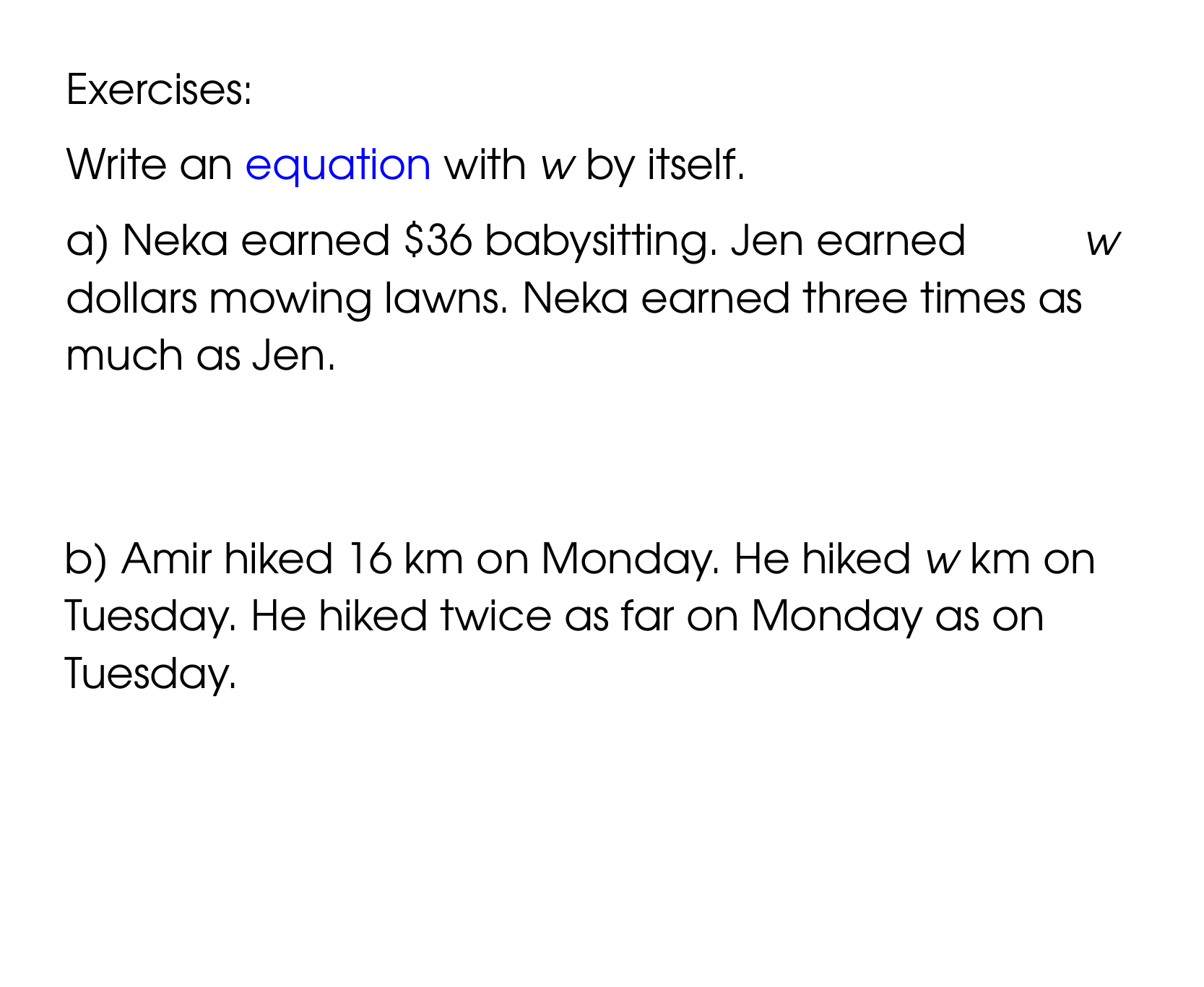

Exercises:
Write an equation with w by itself.
a) Neka earned $36 babysitting. Jen earned          w dollars mowing lawns. Neka earned three times as much as Jen.
b) Amir hiked 16 km on Monday. He hiked w km on Tuesday. He hiked twice as far on Monday as on Tuesday.